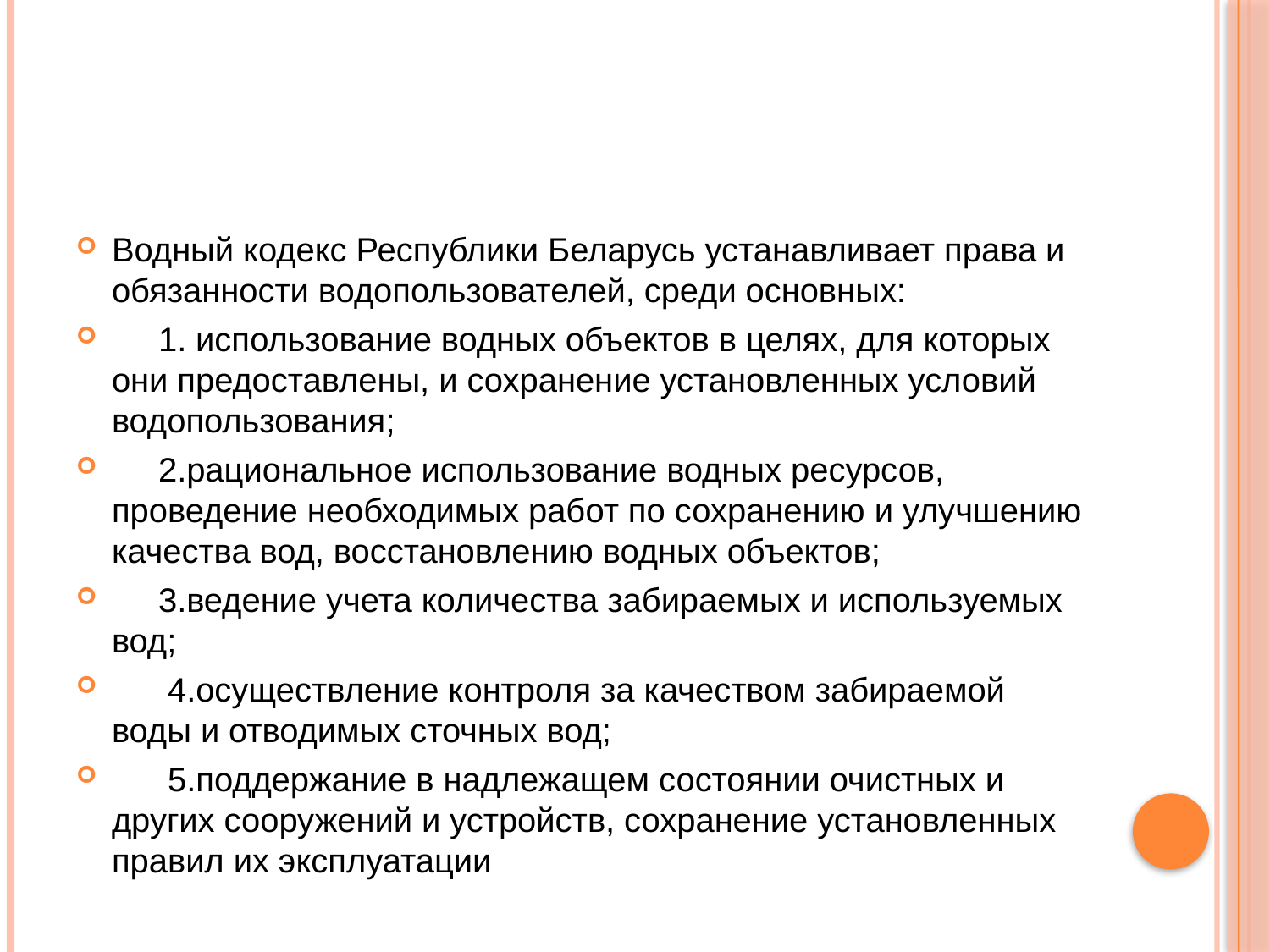

#
Водный кодекс Республики Беларусь устанавливает права и обязанности водопользователей, среди основных:
     1. использование водных объектов в целях, для которых они предоставлены, и сохранение установленных условий водопользования;
     2.рациональное использование водных ресурсов, проведение необходимых работ по сохранению и улучшению качества вод, восстановлению водных объектов;
     3.ведение учета количества забираемых и используемых вод;
      4.осуществление контроля за качеством забираемой воды и отводимых сточных вод;
      5.поддержание в надлежащем состоянии очистных и других сооружений и устройств, сохранение установленных правил их эксплуатации